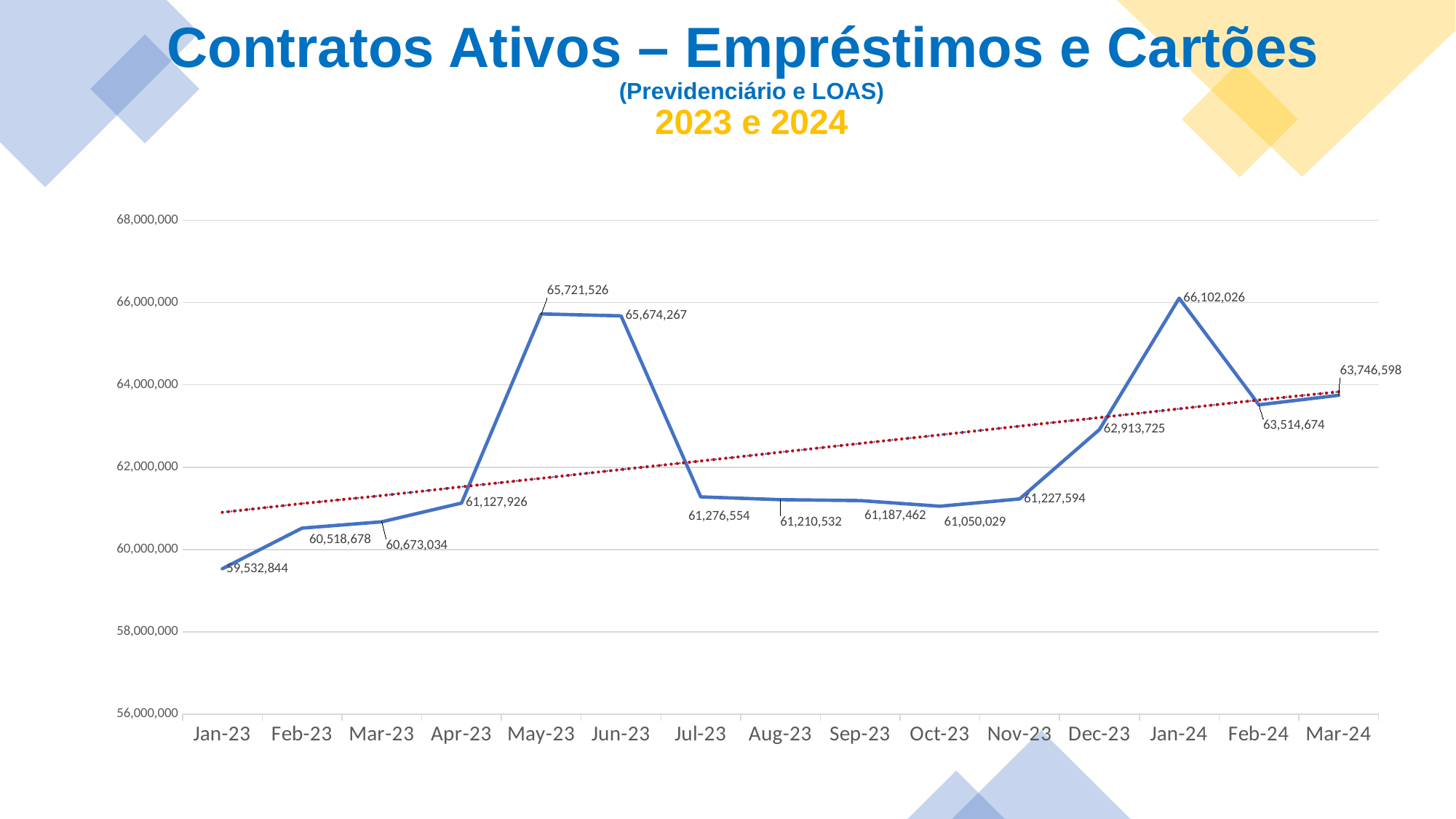

Contratos Ativos – Empréstimos e Cartões
(Previdenciário e LOAS)
2023 e 2024

### Chart

| Category | Total |
|---|---|
| 44927 | 59532844.0 |
| 44958 | 60518678.0 |
| 44986 | 60673034.0 |
| 45017 | 61127926.0 |
| 45047 | 65721526.0 |
| 45078 | 65674267.0 |
| 45108 | 61276554.0 |
| 45139 | 61210532.0 |
| 45170 | 61187462.0 |
| 45200 | 61050029.0 |
| 45231 | 61227594.0 |
| 45261 | 62913725.0 |
| 45292 | 66102026.0 |
| 45323 | 63514674.0 |
| 45352 | 63746598.0 |